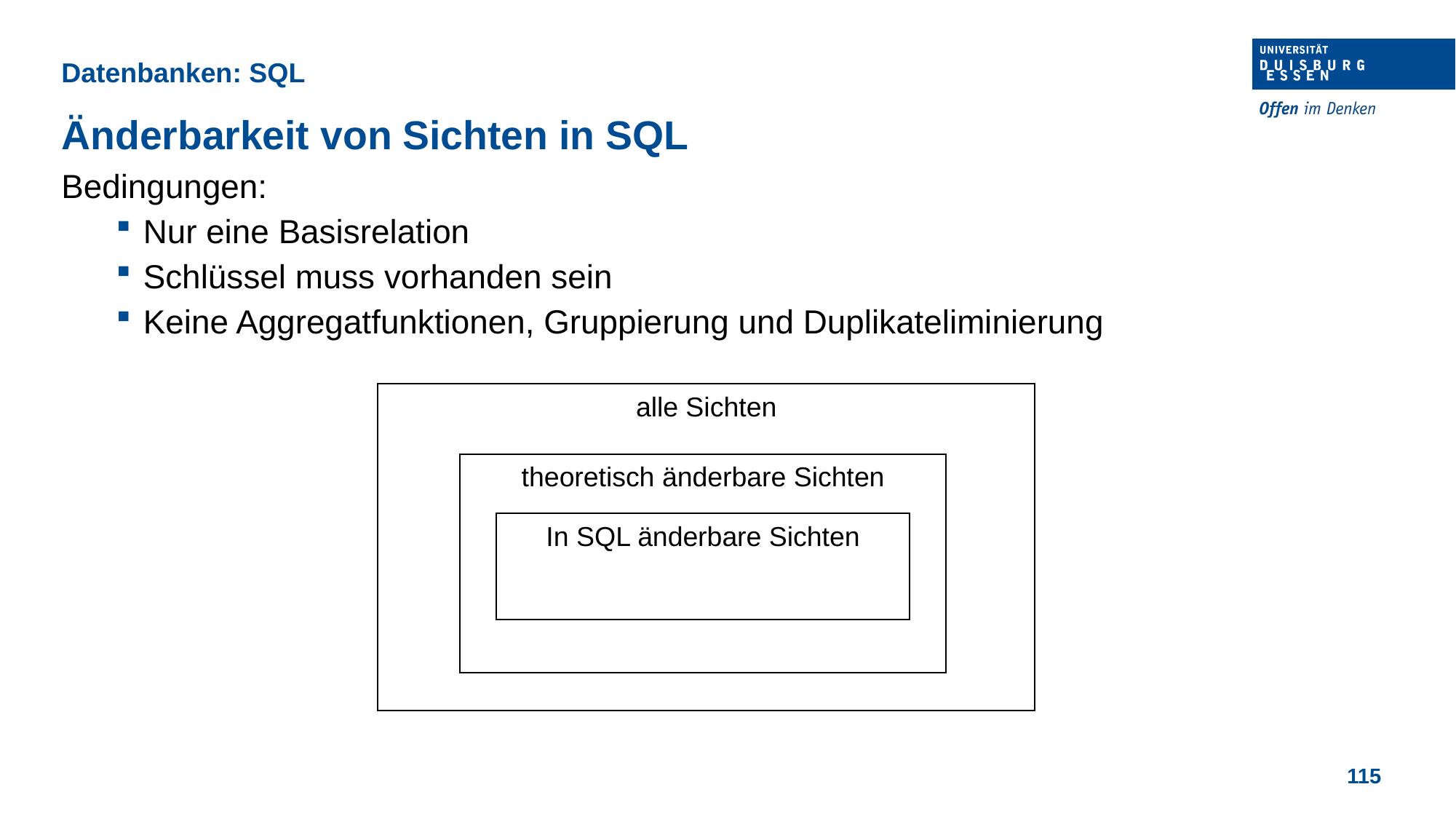

Datenbanken: SQL
Änderbarkeit von Sichten in SQL
Bedingungen:
Nur eine Basisrelation
Schlüssel muss vorhanden sein
Keine Aggregatfunktionen, Gruppierung und Duplikateliminierung
alle Sichten
theoretisch änderbare Sichten
In SQL änderbare Sichten
115